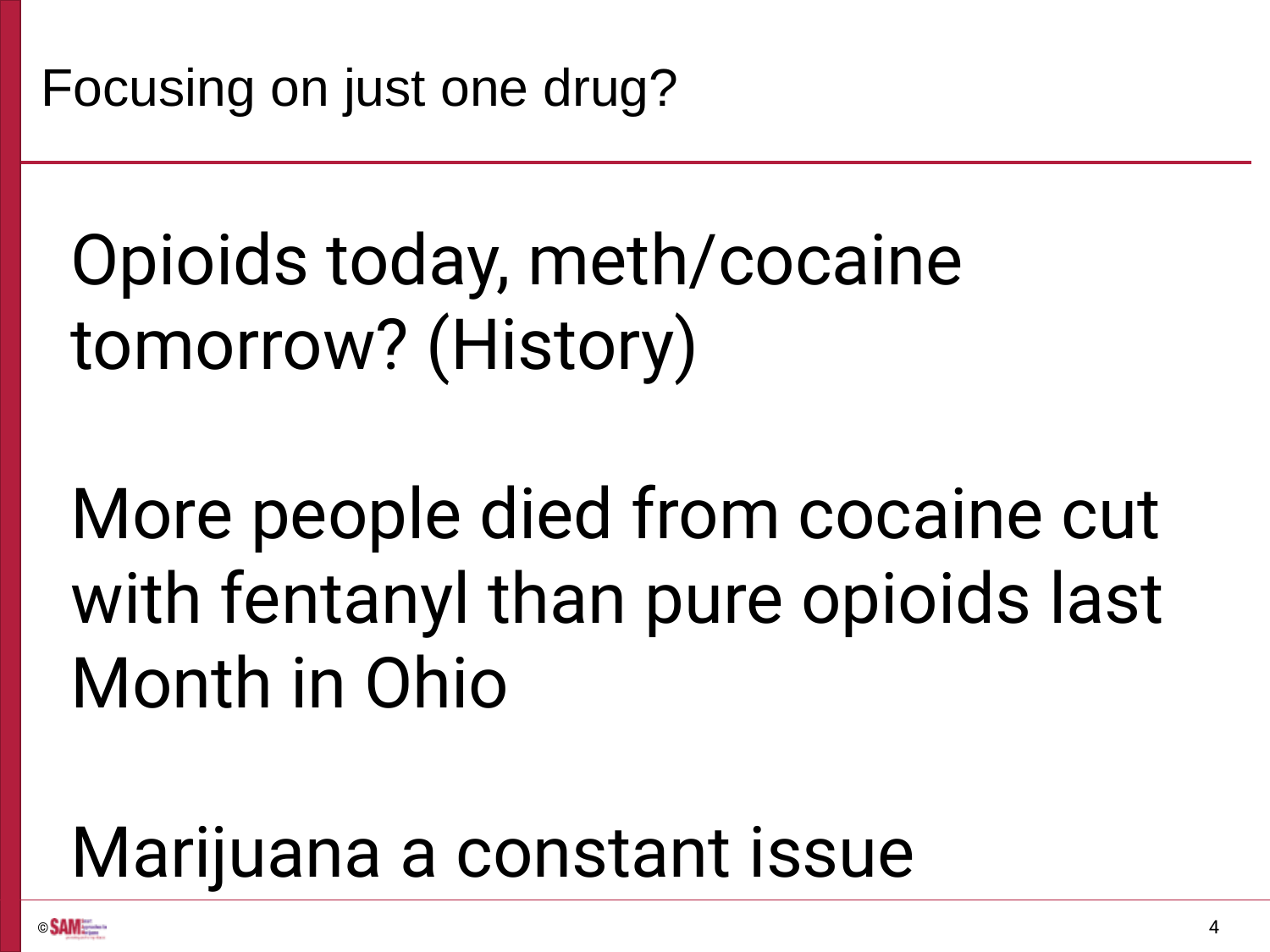

# Focusing on just one drug?
Opioids today, meth/cocaine tomorrow? (History)

More people died from cocaine cut with fentanyl than pure opioids last
Month in Ohio

Marijuana a constant issue